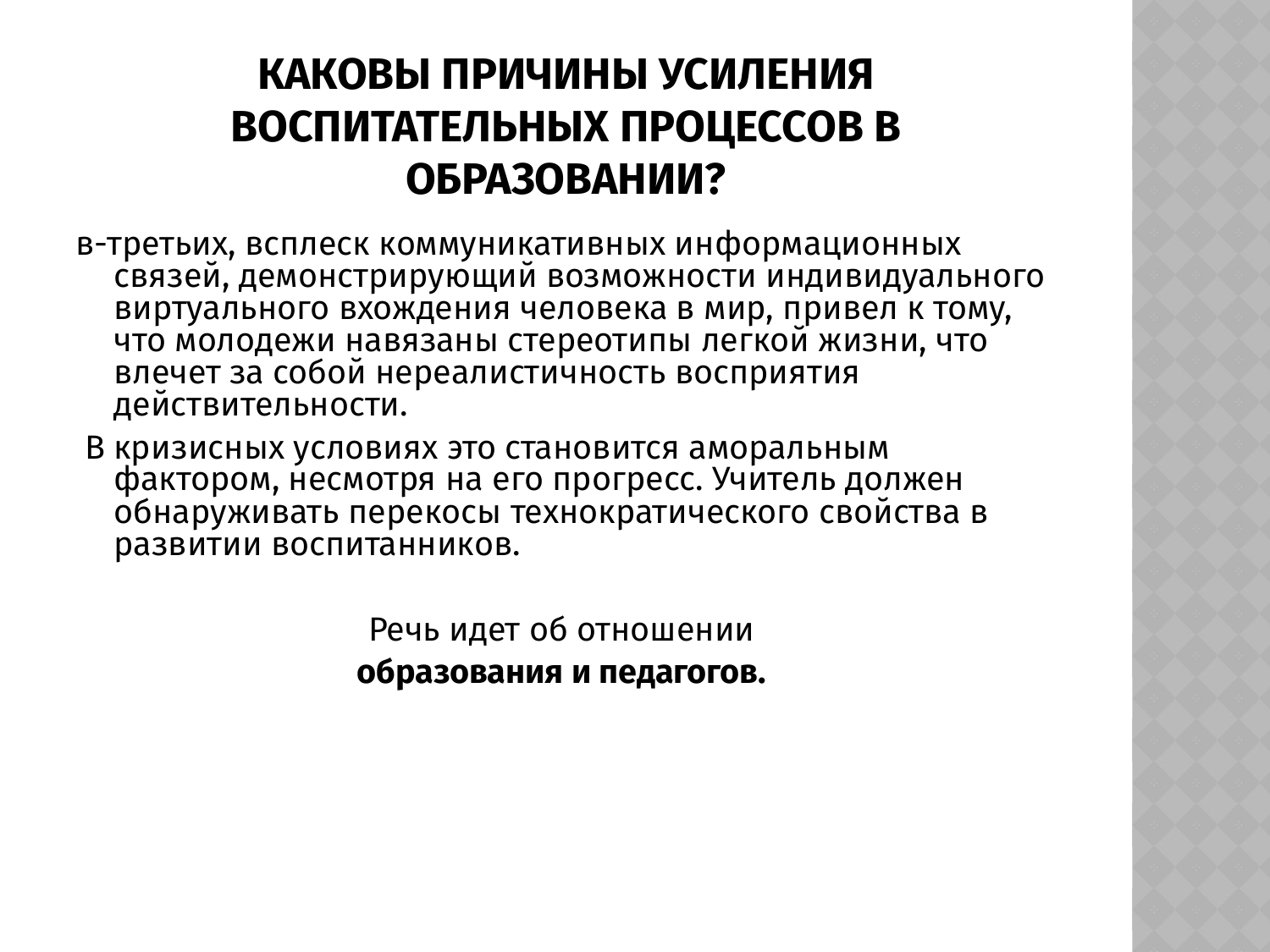

# Каковы причины усиления воспитательных процессов в образовании?
в-третьих, всплеск коммуникативных информационных связей, демонстрирующий возможности индивидуального виртуального вхождения человека в мир, привел к тому, что молодежи навязаны стереотипы легкой жизни, что влечет за собой нереалистичность восприятия действительности.
 В кризисных условиях это становится аморальным фактором, несмотря на его прогресс. Учитель должен обнаруживать перекосы технократического свойства в развитии воспитанников.

Речь идет об отношении
образования и педагогов.
28